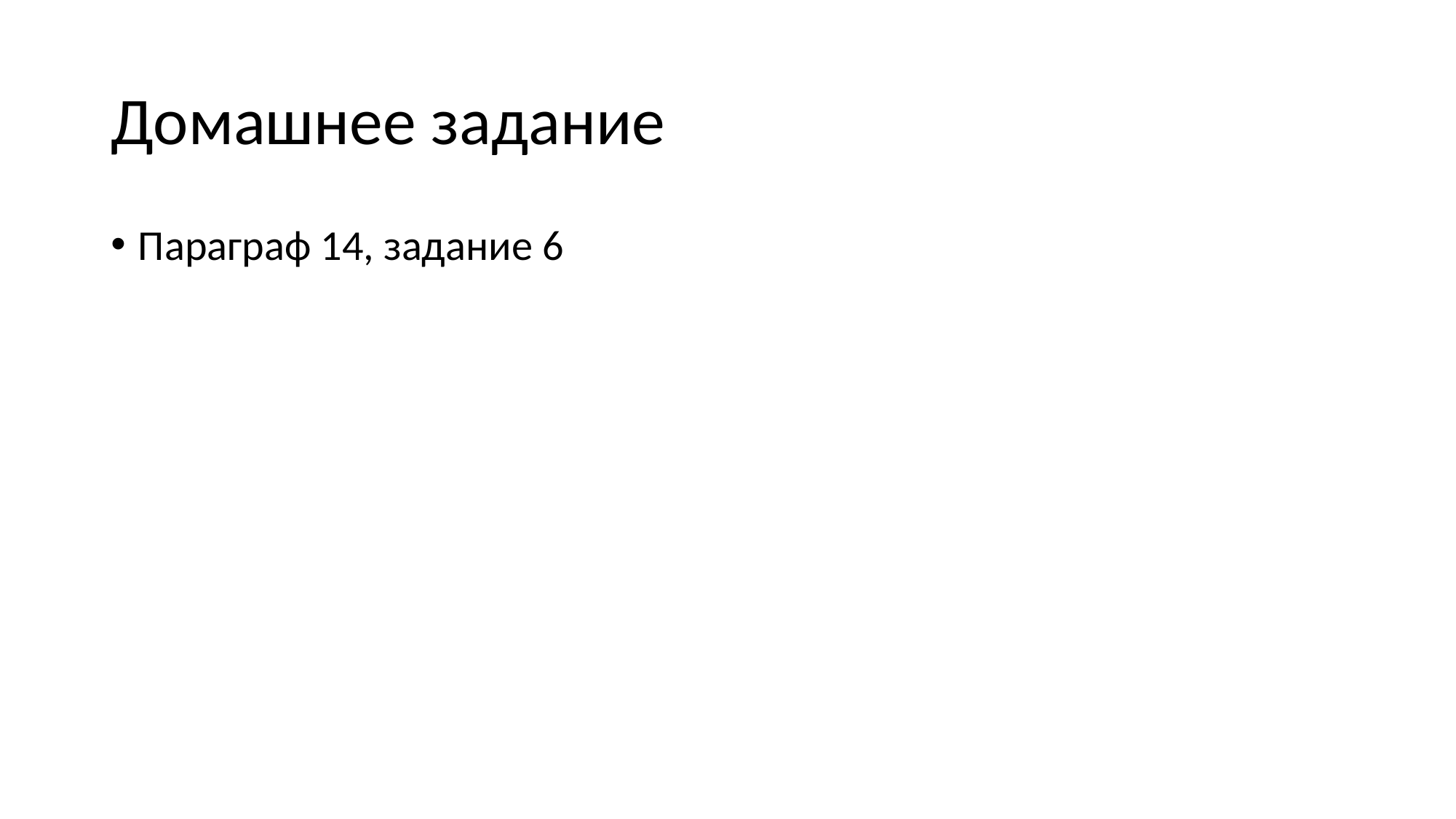

# Домашнее задание
Параграф 14, задание 6